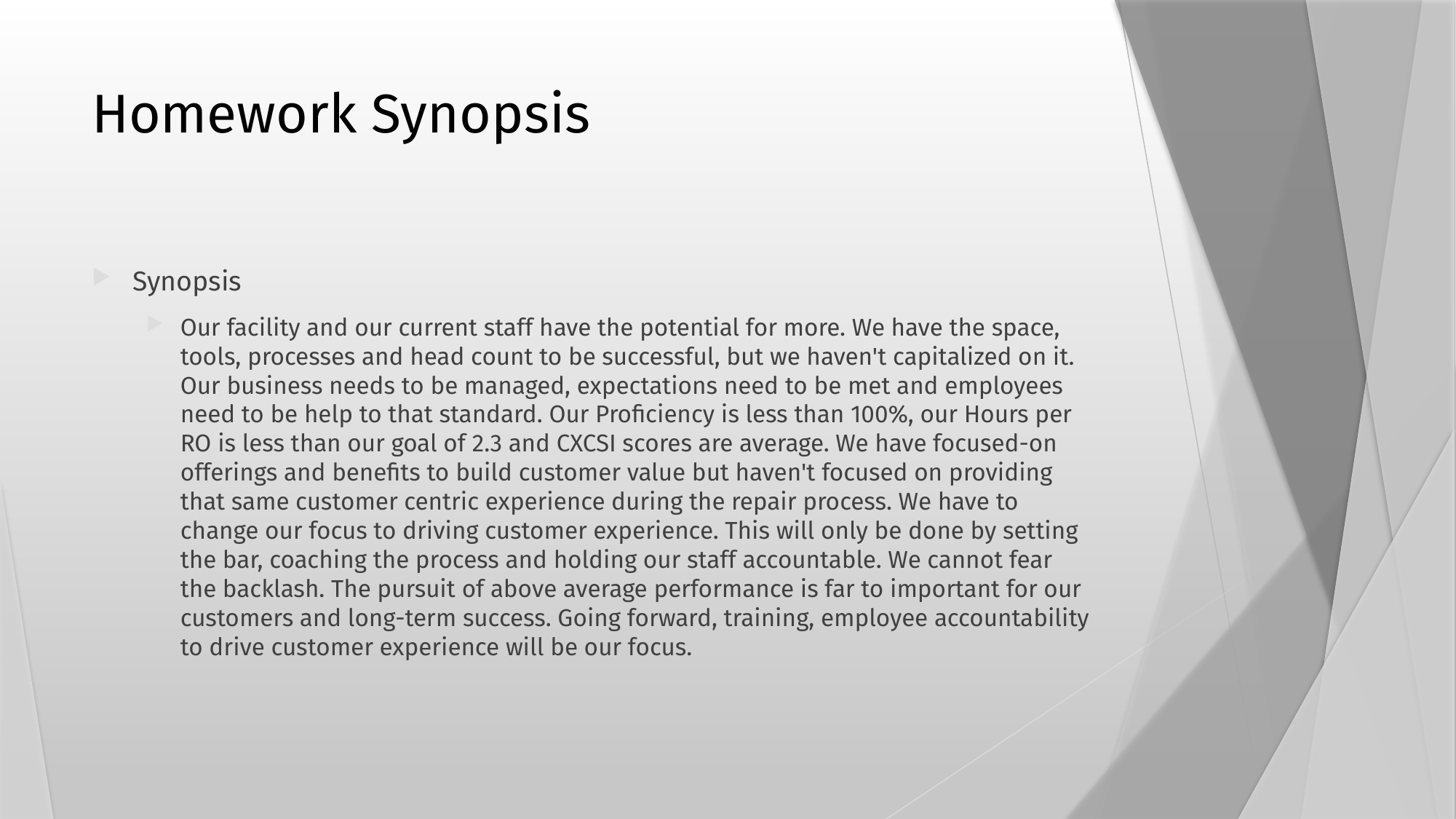

# Homework Synopsis
Synopsis
Our facility and our current staff have the potential for more. We have the space, tools, processes and head count to be successful, but we haven't capitalized on it. Our business needs to be managed, expectations need to be met and employees need to be help to that standard. Our Proficiency is less than 100%, our Hours per RO is less than our goal of 2.3 and CXCSI scores are average. We have focused-on offerings and benefits to build customer value but haven't focused on providing that same customer centric experience during the repair process. We have to change our focus to driving customer experience. This will only be done by setting the bar, coaching the process and holding our staff accountable. We cannot fear the backlash. The pursuit of above average performance is far to important for our customers and long-term success. Going forward, training, employee accountability to drive customer experience will be our focus.